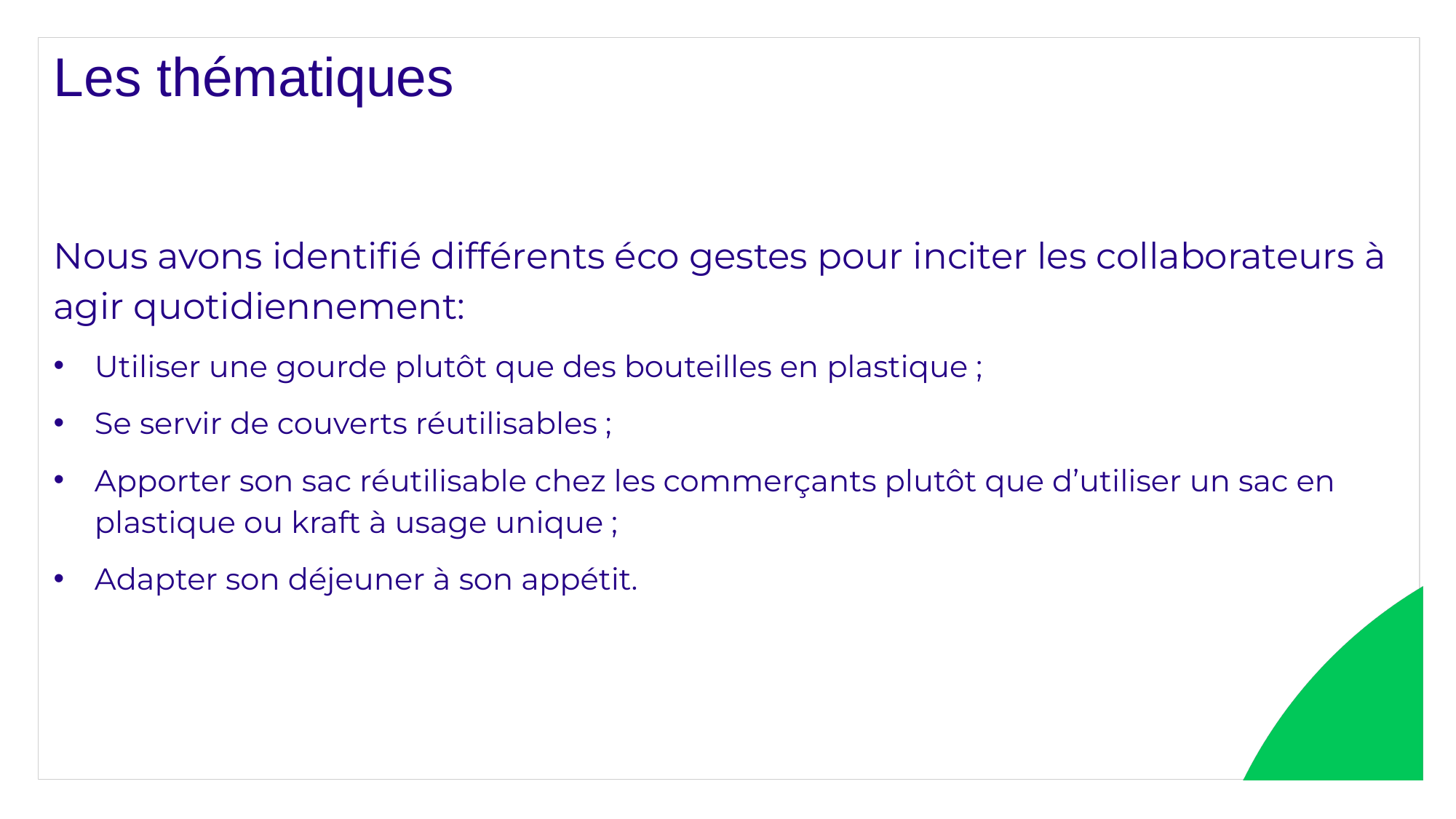

# Les thématiques
Nous avons identifié différents éco gestes pour inciter les collaborateurs à agir quotidiennement:
Utiliser une gourde plutôt que des bouteilles en plastique ;
Se servir de couverts réutilisables ;
Apporter son sac réutilisable chez les commerçants plutôt que d’utiliser un sac en plastique ou kraft à usage unique ;
Adapter son déjeuner à son appétit.